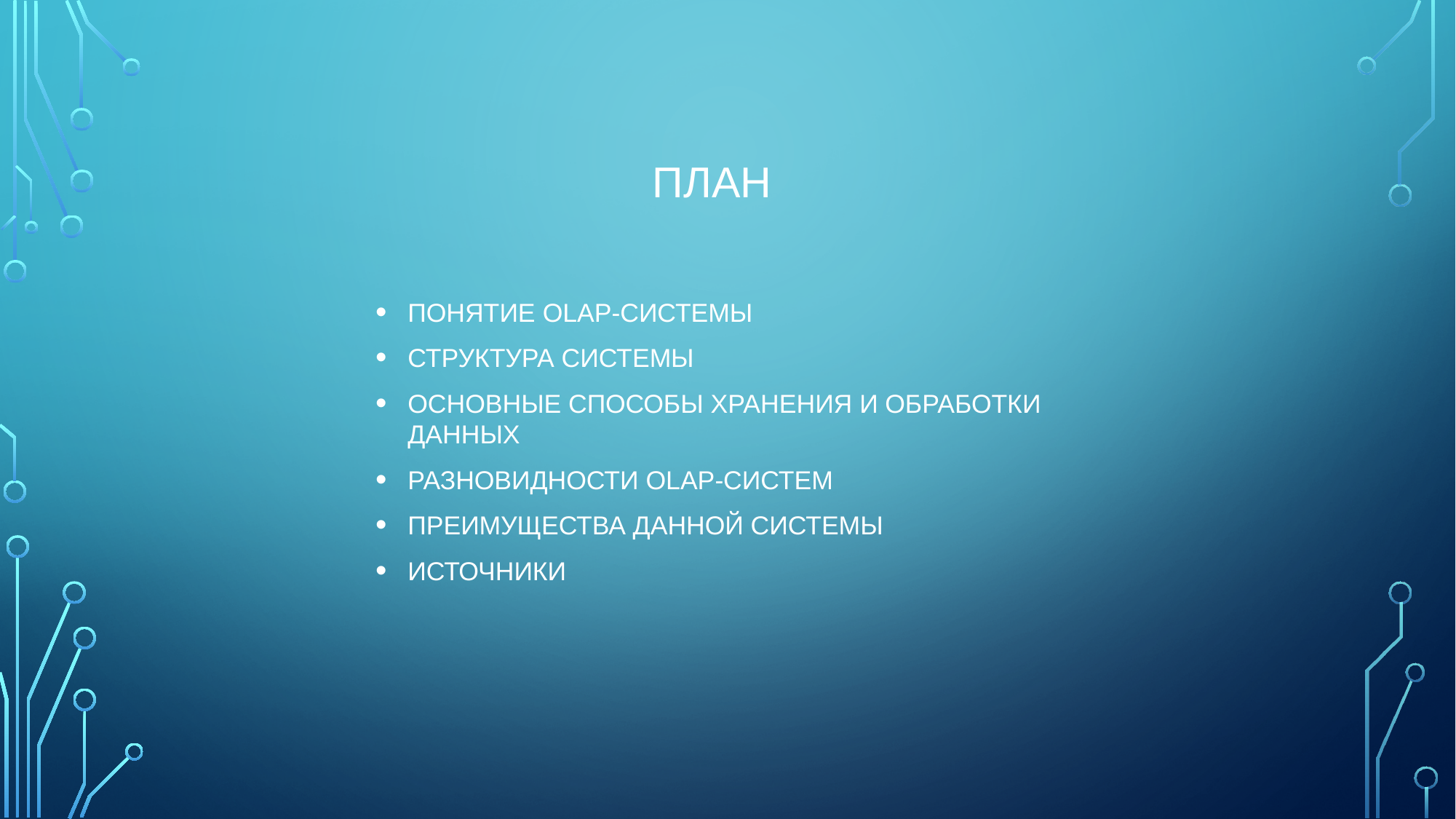

# план
Понятие olap-системы
Структура системы
Основные способы хранения и обработки данных
Разновидности olap-систем
Преимущества данной системы
источники